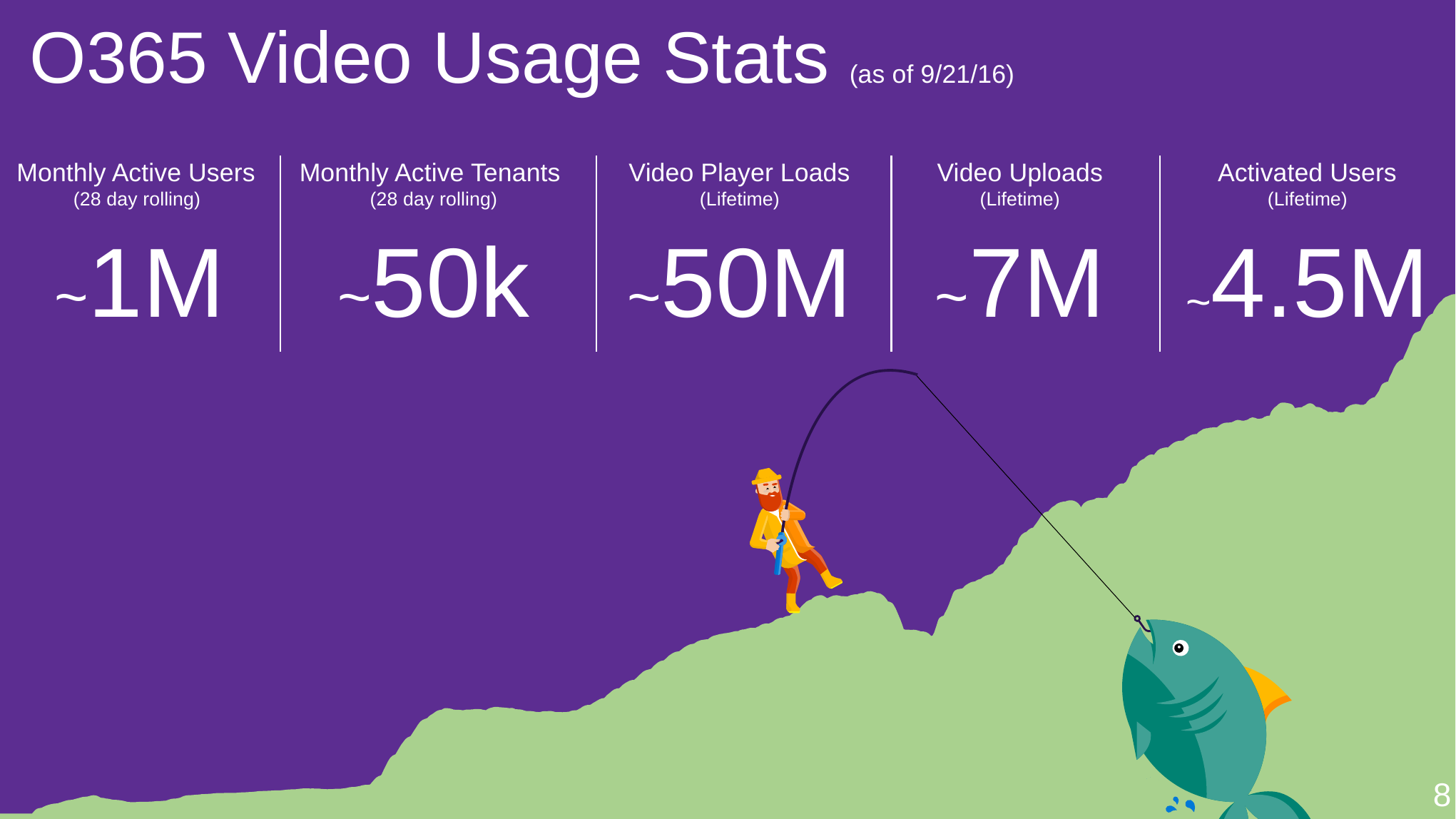

O365 Video Usage Stats (as of 9/21/16)
Monthly Active Users
(28 day rolling)

~1M
Monthly Active Tenants
(28 day rolling)

~50k
Video Player Loads
(Lifetime)

~50M
Video Uploads
(Lifetime)

~7M
Activated Users
(Lifetime)

~4.5M

### Chart

| Category | MAU |
|---|---|
| 11/1/2014 | 10.0 |
| 11/2/2014 | 10.0 |
| 11/3/2014 | 16.0 |
| 11/4/2014 | 22.0 |
| 11/5/2014 | 24.0 |
| 11/6/2014 | 31.0 |
| 11/7/2014 | 33.0 |
| 11/8/2014 | 33.0 |
| 11/9/2014 | 34.0 |
| 11/10/2014 | 37.0 |
| 11/11/2014 | 39.0 |
| 11/12/2014 | 41.0 |
| 11/13/2014 | 42.0 |
| 11/14/2014 | 43.0 |
| 11/15/2014 | 49.0 |
| 11/16/2014 | 56.0 |
| 11/17/2014 | 67.0 |
| 11/18/2014 | 105.0 |
| 11/19/2014 | 1121.0 |
| 11/20/2014 | 5617.0 |
| 11/21/2014 | 9933.0 |
| 11/22/2014 | 10683.0 |
| 11/23/2014 | 11318.0 |
| 11/24/2014 | 13476.0 |
| 11/25/2014 | 15253.0 |
| 11/26/2014 | 16562.0 |
| 11/27/2014 | 17646.0 |
| 11/28/2014 | 18470.0 |
| 11/29/2014 | 18779.0 |
| 11/30/2014 | 19125.0 |
| 12/1/2014 | 20288.0 |
| 12/2/2014 | 21544.0 |
| 12/3/2014 | 22844.0 |
| 12/4/2014 | 24073.0 |
| 12/5/2014 | 25128.0 |
| 12/6/2014 | 25439.0 |
| 12/7/2014 | 25799.0 |
| 12/8/2014 | 26832.0 |
| 12/9/2014 | 27946.0 |
| 12/10/2014 | 28943.0 |
| 12/11/2014 | 30023.0 |
| 12/12/2014 | 31040.0 |
| 12/13/2014 | 31344.0 |
| 12/14/2014 | 31620.0 |
| 12/15/2014 | 32633.0 |
| 12/16/2014 | 33701.0 |
| 12/17/2014 | 34214.0 |
| 12/18/2014 | 32294.0 |
| 12/19/2014 | 29757.0 |
| 12/20/2014 | 29416.0 |
| 12/21/2014 | 29089.0 |
| 12/22/2014 | 27965.0 |
| 12/23/2014 | 27744.0 |
| 12/24/2014 | 26972.0 |
| 12/25/2014 | 26121.0 |
| 12/26/2014 | 25590.0 |
| 12/27/2014 | 25464.0 |
| 12/28/2014 | 25282.0 |
| 12/29/2014 | 24695.0 |
| 12/30/2014 | 24003.0 |
| 12/31/2014 | 23075.0 |
| 1/1/2015 | 21970.0 |
| 1/2/2015 | 21475.0 |
| 1/3/2015 | 21384.0 |
| 1/4/2015 | 21291.0 |
| 1/5/2015 | 21344.0 |
| 1/6/2015 | 21459.0 |
| 1/7/2015 | 21708.0 |
| 1/8/2015 | 21937.0 |
| 1/9/2015 | 21801.0 |
| 1/10/2015 | 21841.0 |
| 1/11/2015 | 21896.0 |
| 1/12/2015 | 22122.0 |
| 1/13/2015 | 22292.0 |
| 1/14/2015 | 22530.0 |
| 1/15/2015 | 22979.0 |
| 1/16/2015 | 23260.0 |
| 1/17/2015 | 23322.0 |
| 1/18/2015 | 23430.0 |
| 1/19/2015 | 23854.0 |
| 1/20/2015 | 23936.0 |
| 1/21/2015 | 25059.0 |
| 1/22/2015 | 26508.0 |
| 1/23/2015 | 27600.0 |
| 1/24/2015 | 27895.0 |
| 1/25/2015 | 28106.0 |
| 1/26/2015 | 28867.0 |
| 1/27/2015 | 29820.0 |
| 1/28/2015 | 31133.0 |
| 1/29/2015 | 33030.0 |
| 1/30/2015 | 33935.0 |
| 1/31/2015 | 34166.0 |
| 2/1/2015 | 34302.0 |
| 2/2/2015 | 34632.0 |
| 2/3/2015 | 34926.0 |
| 2/4/2015 | 35249.0 |
| 2/5/2015 | 35484.0 |
| 2/6/2015 | 36204.0 |
| 2/7/2015 | 36289.0 |
| 2/8/2015 | 36382.0 |
| 2/9/2015 | 36641.0 |
| 2/10/2015 | 36905.0 |
| 2/11/2015 | 37300.0 |
| 2/12/2015 | 37657.0 |
| 2/13/2015 | 38045.0 |
| 2/14/2015 | 38138.0 |
| 2/15/2015 | 38147.0 |
| 2/16/2015 | 38249.0 |
| 2/17/2015 | 38346.0 |
| 2/18/2015 | 38355.0 |
| 2/19/2015 | 38286.0 |
| 2/20/2015 | 38514.0 |
| 2/21/2015 | 38559.0 |
| 2/22/2015 | 38552.0 |
| 2/23/2015 | 38827.0 |
| 2/24/2015 | 39116.0 |
| 2/25/2015 | 39471.0 |
| 2/26/2015 | 39263.0 |
| 2/27/2015 | 39745.0 |
| 2/28/2015 | 39969.0 |
| 3/1/2015 | 40101.0 |
| 3/2/2015 | 40407.0 |
| 3/3/2015 | 40799.0 |
| 3/4/2015 | 41230.0 |
| 3/5/2015 | 41738.0 |
| 3/6/2015 | 41833.0 |
| 3/7/2015 | 41969.0 |
| 3/8/2015 | 41974.0 |
| 3/9/2015 | 42242.0 |
| 3/10/2015 | 42463.0 |
| 3/11/2015 | 42700.0 |
| 3/12/2015 | 42863.0 |
| 3/13/2015 | 42902.0 |
| 3/14/2015 | 43016.0 |
| 3/15/2015 | 43123.0 |
| 3/16/2015 | 43559.0 |
| 3/17/2015 | 43940.0 |
| 3/18/2015 | 44391.0 |
| 3/19/2015 | 44780.0 |
| 3/20/2015 | 44918.0 |
| 3/21/2015 | 44916.0 |
| 3/22/2015 | 44994.0 |
| 3/23/2015 | 45557.0 |
| 3/24/2015 | 46028.0 |
| 3/25/2015 | 46387.0 |
| 3/26/2015 | 46721.0 |
| 3/27/2015 | 46767.0 |
| 3/28/2015 | 46592.0 |
| 3/29/2015 | 46527.0 |
| 3/30/2015 | 46559.0 |
| 3/31/2015 | 46517.0 |
| 4/1/2015 | 46368.0 |
| 4/2/2015 | 46342.0 |
| 4/3/2015 | 45745.0 |
| 4/4/2015 | 45525.0 |
| 4/5/2015 | 45437.0 |
| 4/6/2015 | 45075.0 |
| 4/7/2015 | 45388.0 |
| 4/8/2015 | 45424.0 |
| 4/9/2015 | 45581.0 |
| 4/10/2015 | 46017.0 |
| 4/11/2015 | 45926.0 |
| 4/12/2015 | 45914.0 |
| 4/13/2015 | 46329.0 |
| 4/14/2015 | 46839.0 |
| 4/15/2015 | 47317.0 |
| 4/16/2015 | 48031.0 |
| 4/17/2015 | 49134.0 |
| 4/18/2015 | 49255.0 |
| 4/19/2015 | 49436.0 |
| 4/20/2015 | 50030.0 |
| 4/21/2015 | 50698.0 |
| 4/22/2015 | 51399.0 |
| 4/23/2015 | 52641.0 |
| 4/24/2015 | 53298.0 |
| 4/25/2015 | 53398.0 |
| 4/26/2015 | 53582.0 |
| 4/27/2015 | 54466.0 |
| 4/28/2015 | 56573.0 |
| 4/29/2015 | 61260.0 |
| 4/30/2015 | 65764.0 |
| 5/1/2015 | 69898.0 |
| 5/2/2015 | 71169.0 |
| 5/3/2015 | 72441.0 |
| 5/4/2015 | 78195.0 |
| 5/5/2015 | 86794.0 |
| 5/6/2015 | 94739.0 |
| 5/7/2015 | 102573.0 |
| 5/8/2015 | 108595.0 |
| 5/9/2015 | 110452.0 |
| 5/10/2015 | 112090.0 |
| 5/11/2015 | 118582.0 |
| 5/12/2015 | 125375.0 |
| 5/13/2015 | 131792.0 |
| 5/14/2015 | 137022.0 |
| 5/15/2015 | 142101.0 |
| 5/16/2015 | 143821.0 |
| 5/17/2015 | 145382.0 |
| 5/18/2015 | 151197.0 |
| 5/19/2015 | 157271.0 |
| 5/20/2015 | 163329.0 |
| 5/21/2015 | 169428.0 |
| 5/22/2015 | 174432.0 |
| 5/23/2015 | 176126.0 |
| 5/24/2015 | 177385.0 |
| 5/25/2015 | 179720.0 |
| 5/26/2015 | 183815.0 |
| 5/27/2015 | 186163.0 |
| 5/28/2015 | 188862.0 |
| 5/29/2015 | 191693.0 |
| 5/30/2015 | 192503.0 |
| 5/31/2015 | 193165.0 |
| 6/1/2015 | 195625.0 |
| 6/2/2015 | 195143.0 |
| 6/3/2015 | 194457.0 |
| 6/4/2015 | 192840.0 |
| 6/5/2015 | 192674.0 |
| 6/6/2015 | 192312.0 |
| 6/7/2015 | 192318.0 |
| 6/8/2015 | 191944.0 |
| 6/9/2015 | 191485.0 |
| 6/10/2015 | 191934.0 |
| 6/11/2015 | 192878.0 |
| 6/12/2015 | 192874.0 |
| 6/13/2015 | 192961.0 |
| 6/14/2015 | 193212.0 |
| 6/15/2015 | 193935.0 |
| 6/16/2015 | 193740.0 |
| 6/17/2015 | 193562.0 |
| 6/18/2015 | 192637.0 |
| 6/19/2015 | 192031.0 |
| 6/20/2015 | 191773.0 |
| 6/21/2015 | 191869.0 |
| 6/22/2015 | 195401.0 |
| 6/23/2015 | 196580.0 |
| 6/24/2015 | 197582.0 |
| 6/25/2015 | 197960.0 |
| 6/26/2015 | 197096.0 |
| 6/27/2015 | 196905.0 |
| 6/28/2015 | 196602.0 |
| 6/29/2015 | 196250.0 |
| 6/30/2015 | 195834.0 |
| 7/1/2015 | 195030.0 |
| 7/2/2015 | 195835.0 |
| 7/3/2015 | 193749.0 |
| 7/4/2015 | 193528.0 |
| 7/5/2015 | 193119.0 |
| 7/6/2015 | 192950.0 |
| 7/7/2015 | 191807.0 |
| 7/8/2015 | 190619.0 |
| 7/9/2015 | 190129.0 |
| 7/10/2015 | 190060.0 |
| 7/11/2015 | 189955.0 |
| 7/12/2015 | 189500.0 |
| 7/13/2015 | 188635.0 |
| 7/14/2015 | 188316.0 |
| 7/15/2015 | 188115.0 |
| 7/16/2015 | 188253.0 |
| 7/17/2015 | 189662.0 |
| 7/18/2015 | 189703.0 |
| 7/19/2015 | 189620.0 |
| 7/20/2015 | 190411.0 |
| 7/21/2015 | 189694.0 |
| 7/22/2015 | 188643.0 |
| 7/23/2015 | 187900.0 |
| 7/24/2015 | 188223.0 |
| 7/25/2015 | 188059.0 |
| 7/26/2015 | 187995.0 |
| 7/27/2015 | 188153.0 |
| 7/28/2015 | 188049.0 |
| 7/29/2015 | 188870.0 |
| 7/30/2015 | 189155.0 |
| 7/31/2015 | 191074.0 |
| 8/1/2015 | 191459.0 |
| 8/2/2015 | 191717.0 |
| 8/3/2015 | 192658.0 |
| 8/4/2015 | 194990.0 |
| 8/5/2015 | 196982.0 |
| 8/6/2015 | 199892.0 |
| 8/7/2015 | 201411.0 |
| 8/8/2015 | 201525.0 |
| 8/9/2015 | 201949.0 |
| 8/10/2015 | 204320.0 |
| 8/11/2015 | 206896.0 |
| 8/12/2015 | 209151.0 |
| 8/13/2015 | 211464.0 |
| 8/14/2015 | 213684.0 |
| 8/15/2015 | 214223.0 |
| 8/16/2015 | 215051.0 |
| 8/17/2015 | 218907.0 |
| 8/18/2015 | 222908.0 |
| 8/19/2015 | 225996.0 |
| 8/20/2015 | 229530.0 |
| 8/21/2015 | 231973.0 |
| 8/22/2015 | 232417.0 |
| 8/23/2015 | 233299.0 |
| 8/24/2015 | 236190.0 |
| 8/25/2015 | 240318.0 |
| 8/26/2015 | 243340.0 |
| 8/27/2015 | 245487.0 |
| 8/28/2015 | 247589.0 |
| 8/29/2015 | 247758.0 |
| 8/30/2015 | 248370.0 |
| 8/31/2015 | 251692.0 |
| 9/1/2015 | 255080.0 |
| 9/2/2015 | 259176.0 |
| 9/3/2015 | 262590.0 |
| 9/4/2015 | 265964.0 |
| 9/5/2015 | 266940.0 |
| 9/6/2015 | 268033.0 |
| 9/7/2015 | 268466.0 |
| 9/8/2015 | 272283.0 |
| 9/9/2015 | 276626.0 |
| 9/10/2015 | 280198.0 |
| 9/11/2015 | 283030.0 |
| 9/12/2015 | 283881.0 |
| 9/13/2015 | 284826.0 |
| 9/14/2015 | 287807.0 |
| 9/15/2015 | 291368.0 |
| 9/16/2015 | 295100.0 |
| 9/17/2015 | 297775.0 |
| 9/18/2015 | 299955.0 |
| 9/19/2015 | 300663.0 |
| 9/20/2015 | 301129.0 |
| 9/21/2015 | 303762.0 |
| 9/22/2015 | 306682.0 |
| 9/23/2015 | 309800.0 |
| 9/24/2015 | 312120.0 |
| 9/25/2015 | 314018.0 |
| 9/26/2015 | 314755.0 |
| 9/27/2015 | 315332.0 |
| 9/28/2015 | 317761.0 |
| 9/29/2015 | 320335.0 |
| 9/30/2015 | 321710.0 |
| 10/1/2015 | 322294.0 |
| 10/2/2015 | 322903.0 |
| 10/3/2015 | 323049.0 |
| 10/4/2015 | 323131.0 |
| 10/5/2015 | 327403.0 |
| 10/6/2015 | 329818.0 |
| 10/7/2015 | 330862.0 |
| 10/8/2015 | 331913.0 |
| 10/9/2015 | 332996.0 |
| 10/10/2015 | 333427.0 |
| 10/11/2015 | 334327.0 |
| 10/12/2015 | 334778.0 |
| 10/13/2015 | 335447.0 |
| 10/14/2015 | 336164.0 |
| 10/15/2015 | 337271.0 |
| 10/16/2015 | 338201.0 |
| 10/17/2015 | 338326.0 |
| 10/18/2015 | 338728.0 |
| 10/19/2015 | 341094.0 |
| 10/20/2015 | 341372.0 |
| 10/21/2015 | 342131.0 |
| 10/22/2015 | 343253.0 |
| 10/23/2015 | 344367.0 |
| 10/24/2015 | 344177.0 |
| 10/25/2015 | 343941.0 |
| 10/26/2015 | 343858.0 |
| 10/27/2015 | 346819.0 |
| 10/28/2015 | 347996.0 |
| 10/29/2015 | 351053.0 |
| 10/30/2015 | 352334.0 |
| 10/31/2015 | 352195.0 |
| 11/1/2015 | 352134.0 |
| 11/2/2015 | 353900.0 |
| 11/3/2015 | 355554.0 |
| 11/4/2015 | 357761.0 |
| 11/5/2015 | 360943.0 |
| 11/6/2015 | 362595.0 |
| 11/7/2015 | 363114.0 |
| 11/8/2015 | 362889.0 |
| 11/9/2015 | 365723.0 |
| 11/10/2015 | 366584.0 |
| 11/11/2015 | 366468.0 |
| 11/12/2015 | 368823.0 |
| 11/13/2015 | 372646.0 |
| 11/14/2015 | 373911.0 |
| 11/15/2015 | 375268.0 |
| 11/16/2015 | 378320.0 |
| 11/17/2015 | 383595.0 |
| 11/18/2015 | 388162.0 |
| 11/19/2015 | 391864.0 |
| 11/20/2015 | 395512.0 |
| 11/21/2015 | 396871.0 |
| 11/22/2015 | 398032.0 |
| 11/23/2015 | 402390.0 |
| 11/24/2015 | 404020.0 |
| 11/25/2015 | 404771.0 |
| 11/26/2015 | 402157.0 |
| 11/27/2015 | 399302.0 |
| 11/28/2015 | 399330.0 |
| 11/29/2015 | 399557.0 |
| 11/30/2015 | 401673.0 |
| 12/1/2015 | 403362.0 |
| 12/2/2015 | 404823.0 |
| 12/3/2015 | 404247.0 |
| 12/4/2015 | 403241.0 |
| 12/5/2015 | 402861.0 |
| 12/6/2015 | 402832.0 |
| 12/7/2015 | 402513.0 |
| 12/8/2015 | 402278.0 |
| 12/9/2015 | 403822.0 |
| 12/10/2015 | 405300.0 |
| 12/11/2015 | 406174.0 |
| 12/12/2015 | 406353.0 |
| 12/13/2015 | 406615.0 |
| 12/14/2015 | 408455.0 |
| 12/15/2015 | 408747.0 |
| 12/16/2015 | 408334.0 |
| 12/17/2015 | 410989.0 |
| 12/18/2015 | 412448.0 |
| 12/19/2015 | 411522.0 |
| 12/20/2015 | 410382.0 |
| 12/21/2015 | 408435.0 |
| 12/22/2015 | 408697.0 |
| 12/23/2015 | 405651.0 |
| 12/24/2015 | 400739.0 |
| 12/25/2015 | 394338.0 |
| 12/26/2015 | 393514.0 |
| 12/27/2015 | 392599.0 |
| 12/28/2015 | 385251.0 |
| 12/29/2015 | 376145.0 |
| 12/30/2015 | 366927.0 |
| 12/31/2015 | 356232.0 |
| 1/1/2016 | 344106.0 |
| 1/2/2016 | 342574.0 |
| 1/3/2016 | 341481.0 |
| 1/4/2016 | 340415.0 |
| 1/5/2016 | 341164.0 |
| 1/6/2016 | 340432.0 |
| 1/7/2016 | 340594.0 |
| 1/8/2016 | 340764.0 |
| 1/9/2016 | 339926.0 |
| 1/10/2016 | 338682.0 |
| 1/11/2016 | 336814.0 |
| 1/12/2016 | 337600.0 |
| 1/13/2016 | 336812.0 |
| 1/14/2016 | 333161.0 |
| 1/15/2016 | 329132.0 |
| 1/16/2016 | 329187.0 |
| 1/17/2016 | 329676.0 |
| 1/18/2016 | 329967.0 |
| 1/19/2016 | 334545.0 |
| 1/20/2016 | 341889.0 |
| 1/21/2016 | 353568.0 |
| 1/22/2016 | 366043.0 |
| 1/23/2016 | 367674.0 |
| 1/24/2016 | 369093.0 |
| 1/25/2016 | 377800.0 |
| 1/26/2016 | 384980.0 |
| 1/27/2016 | 394385.0 |
| 1/28/2016 | 405038.0 |
| 1/29/2016 | 415745.0 |
| 1/30/2016 | 416645.0 |
| 1/31/2016 | 417046.0 |
| 2/1/2016 | 418059.0 |
| 2/2/2016 | 421073.0 |
| 2/3/2016 | 425328.0 |
| 2/4/2016 | 427633.0 |
| 2/5/2016 | 429683.0 |
| 2/6/2016 | 430200.0 |
| 2/7/2016 | 430820.0 |
| 2/8/2016 | 433990.0 |
| 2/9/2016 | 435260.0 |
| 2/10/2016 | 436211.0 |
| 2/11/2016 | 439841.0 |
| 2/12/2016 | 441862.0 |
| 2/13/2016 | 443115.0 |
| 2/14/2016 | 443877.0 |
| 2/15/2016 | 445971.0 |
| 2/16/2016 | 447624.0 |
| 2/17/2016 | 452934.0 |
| 2/18/2016 | 456321.0 |
| 2/19/2016 | 461439.0 |
| 2/20/2016 | 462738.0 |
| 2/21/2016 | 463603.0 |
| 2/22/2016 | 470784.0 |
| 2/23/2016 | 478752.0 |
| 2/24/2016 | 482859.0 |
| 2/25/2016 | 487363.0 |
| 2/26/2016 | 497507.0 |
| 2/27/2016 | 499678.0 |
| 2/28/2016 | 501684.0 |
| 2/29/2016 | 515943.0 |
| 3/1/2016 | 521302.0 |
| 3/2/2016 | 522573.0 |
| 3/3/2016 | 524934.0 |
| 3/4/2016 | 529269.0 |
| 3/5/2016 | 530513.0 |
| 3/6/2016 | 531795.0 |
| 3/7/2016 | 537582.0 |
| 3/8/2016 | 542736.0 |
| 3/9/2016 | 548450.0 |
| 3/10/2016 | 554736.0 |
| 3/11/2016 | 559517.0 |
| 3/12/2016 | 559991.0 |
| 3/13/2016 | 560678.0 |
| 3/14/2016 | 566594.0 |
| 3/15/2016 | 570367.0 |
| 3/16/2016 | 572778.0 |
| 3/17/2016 | 576069.0 |
| 3/18/2016 | 577558.0 |
| 3/19/2016 | 578379.0 |
| 3/20/2016 | 578439.0 |
| 3/21/2016 | 580153.0 |
| 3/22/2016 | 580929.0 |
| 3/23/2016 | 579906.0 |
| 3/24/2016 | 576839.0 |
| 3/25/2016 | 567851.0 |
| 3/26/2016 | 566521.0 |
| 3/27/2016 | 564692.0 |
| 3/28/2016 | 565902.0 |
| 3/29/2016 | 571817.0 |
| 3/30/2016 | 577944.0 |
| 3/31/2016 | 580361.0 |
| 4/1/2016 | 581434.0 |
| 4/2/2016 | 582273.0 |
| 4/3/2016 | 582165.0 |
| 4/4/2016 | 585444.0 |
| 4/5/2016 | 585109.0 |
| 4/6/2016 | 583948.0 |
| 4/7/2016 | 585415.0 |
| 4/8/2016 | 585407.0 |
| 4/9/2016 | 585464.0 |
| 4/10/2016 | 585594.0 |
| 4/11/2016 | 594146.0 |
| 4/12/2016 | 599056.0 |
| 4/13/2016 | 603072.0 |
| 4/14/2016 | 608703.0 |
| 4/15/2016 | 611802.0 |
| 4/16/2016 | 611714.0 |
| 4/17/2016 | 612045.0 |
| 4/18/2016 | 615110.0 |
| 4/19/2016 | 617717.0 |
| 4/20/2016 | 624186.0 |
| 4/21/2016 | 632101.0 |
| 4/22/2016 | 644686.0 |
| 4/23/2016 | 645952.0 |
| 4/24/2016 | 647521.0 |
| 4/25/2016 | 654679.0 |
| 4/26/2016 | 657488.0 |
| 4/27/2016 | 658576.0 |
| 4/28/2016 | 662641.0 |
| 4/29/2016 | 665513.0 |
| 4/30/2016 | 665140.0 |
| 5/1/2016 | 665236.0 |
| 5/2/2016 | 665985.0 |
| 5/3/2016 | 671841.0 |
| 5/4/2016 | 676467.0 |
| 5/5/2016 | 677690.0 |
| 5/6/2016 | 678701.0 |
| 5/7/2016 | 678342.0 |
| 5/8/2016 | 677967.0 |
| 5/9/2016 | 682004.0 |
| 5/10/2016 | 685862.0 |
| 5/11/2016 | 688806.0 |
| 5/12/2016 | 690659.0 |
| 5/13/2016 | 690887.0 |
| 5/14/2016 | 691555.0 |
| 5/15/2016 | 691990.0 |
| 5/16/2016 | 694400.0 |
| 5/17/2016 | 698418.0 |
| 5/18/2016 | 700562.0 |
| 5/19/2016 | 702879.0 |
| 5/20/2016 | 703393.0 |
| 5/21/2016 | 703711.0 |
| 5/22/2016 | 704263.0 |
| 5/23/2016 | 709284.0 |
| 5/24/2016 | 711712.0 |
| 5/25/2016 | 714287.0 |
| 5/26/2016 | 714116.0 |
| 5/27/2016 | 715319.0 |
| 5/28/2016 | 715584.0 |
| 5/29/2016 | 716119.0 |
| 5/30/2016 | 712549.0 |
| 5/31/2016 | 716155.0 |
| 6/1/2016 | 718917.0 |
| 6/2/2016 | 722216.0 |
| 6/3/2016 | 724255.0 |
| 6/4/2016 | 724686.0 |
| 6/5/2016 | 724763.0 |
| 6/6/2016 | 725112.0 |
| 6/7/2016 | 726022.0 |
| 6/8/2016 | 727870.0 |
| 6/9/2016 | 729614.0 |
| 6/10/2016 | 728724.0 |
| 6/11/2016 | 728226.0 |
| 6/12/2016 | 728010.0 |
| 6/13/2016 | 729083.0 |
| 6/14/2016 | 730158.0 |
| 6/15/2016 | 731629.0 |
| 6/16/2016 | 734500.0 |
| 6/17/2016 | 732540.0 |
| 6/18/2016 | 731873.0 |
| 6/19/2016 | 731233.0 |
| 6/20/2016 | 732313.0 |
| 6/21/2016 | 732688.0 |
| 6/22/2016 | 734405.0 |
| 6/23/2016 | 737117.0 |
| 6/24/2016 | 737499.0 |
| 6/25/2016 | 738097.0 |
| 6/26/2016 | 738469.0 |
| 6/27/2016 | 750293.0 |
| 6/28/2016 | 755125.0 |
| 6/29/2016 | 758263.0 |
| 6/30/2016 | 761774.0 |
| 7/1/2016 | 761658.0 |
| 7/2/2016 | 760839.0 |
| 7/3/2016 | 760161.0 |
| 7/4/2016 | 753273.0 |
| 7/5/2016 | 751648.0 |
| 7/6/2016 | 750888.0 |
| 7/7/2016 | 752280.0 |
| 7/8/2016 | 752839.0 |
| 7/9/2016 | 753050.0 |
| 7/10/2016 | 752711.0 |
| 7/11/2016 | 756074.0 |
| 7/12/2016 | 757955.0 |
| 7/13/2016 | 760387.0 |
| 7/14/2016 | 756393.0 |
| 7/15/2016 | 753911.0 |
| 7/16/2016 | 753754.0 |
| 7/17/2016 | 753300.0 |
| 7/18/2016 | 750433.0 |
| 7/19/2016 | 749126.0 |
| 7/20/2016 | 746127.0 |
| 7/21/2016 | 742570.0 |
| 7/22/2016 | 744761.0 |
| 7/23/2016 | 744348.0 |
| 7/24/2016 | 744126.0 |
| 7/25/2016 | 745073.0 |
| 7/26/2016 | 744003.0 |
| 7/27/2016 | 743278.0 |
| 7/28/2016 | 743126.0 |
| 7/29/2016 | 744372.0 |
| 7/30/2016 | 745017.0 |
| 7/31/2016 | 745519.0 |
| 8/1/2016 | 755097.0 |
| 8/2/2016 | 757453.0 |
| 8/3/2016 | 758656.0 |
| 8/4/2016 | 759262.0 |
| 8/5/2016 | 757694.0 |
| 8/6/2016 | 757656.0 |
| 8/7/2016 | 757639.0 |
| 8/8/2016 | 756836.0 |
| 8/9/2016 | 760125.0 |
| 8/10/2016 | 761175.0 |
| 8/11/2016 | 766751.0 |
| 8/12/2016 | 770892.0 |
| 8/13/2016 | 771837.0 |
| 8/14/2016 | 772705.0 |
| 8/15/2016 | 777731.0 |
| 8/16/2016 | 783391.0 |
| 8/17/2016 | 789412.0 |
| 8/18/2016 | 799038.0 |
| 8/19/2016 | 800626.0 |
| 8/20/2016 | 801404.0 |
| 8/21/2016 | 802462.0 |
| 8/22/2016 | 814632.0 |
| 8/23/2016 | 822441.0 |
| 8/24/2016 | 831678.0 |
| 8/25/2016 | 838263.0 |
| 8/26/2016 | 841773.0 |
| 8/27/2016 | 843033.0 |
| 8/28/2016 | 845227.0 |
| 8/29/2016 | 854524.0 |
| 8/30/2016 | 863082.0 |
| 8/31/2016 | 872423.0 |
| 9/1/2016 | 883355.0 |
| 9/2/2016 | 892323.0 |
| 9/3/2016 | 893824.0 |
| 9/4/2016 | 895636.0 |
| 9/5/2016 | 896324.0 |
| 9/6/2016 | 904814.0 |
| 9/7/2016 | 912926.0 |
| 9/8/2016 | 920615.0 |
| 9/9/2016 | 925840.0 |
| 9/10/2016 | 927658.0 |
| 9/11/2016 | 929420.0 |
| 9/12/2016 | 938540.0 |
| 9/13/2016 | 944943.0 |
| 9/14/2016 | 950069.0 |
| 9/15/2016 | 953440.0 |
| 9/16/2016 | 958088.0 |
| 9/17/2016 | 959570.0 |
| 9/18/2016 | 961359.0 |
| 9/19/2016 | 962869.0 |

8